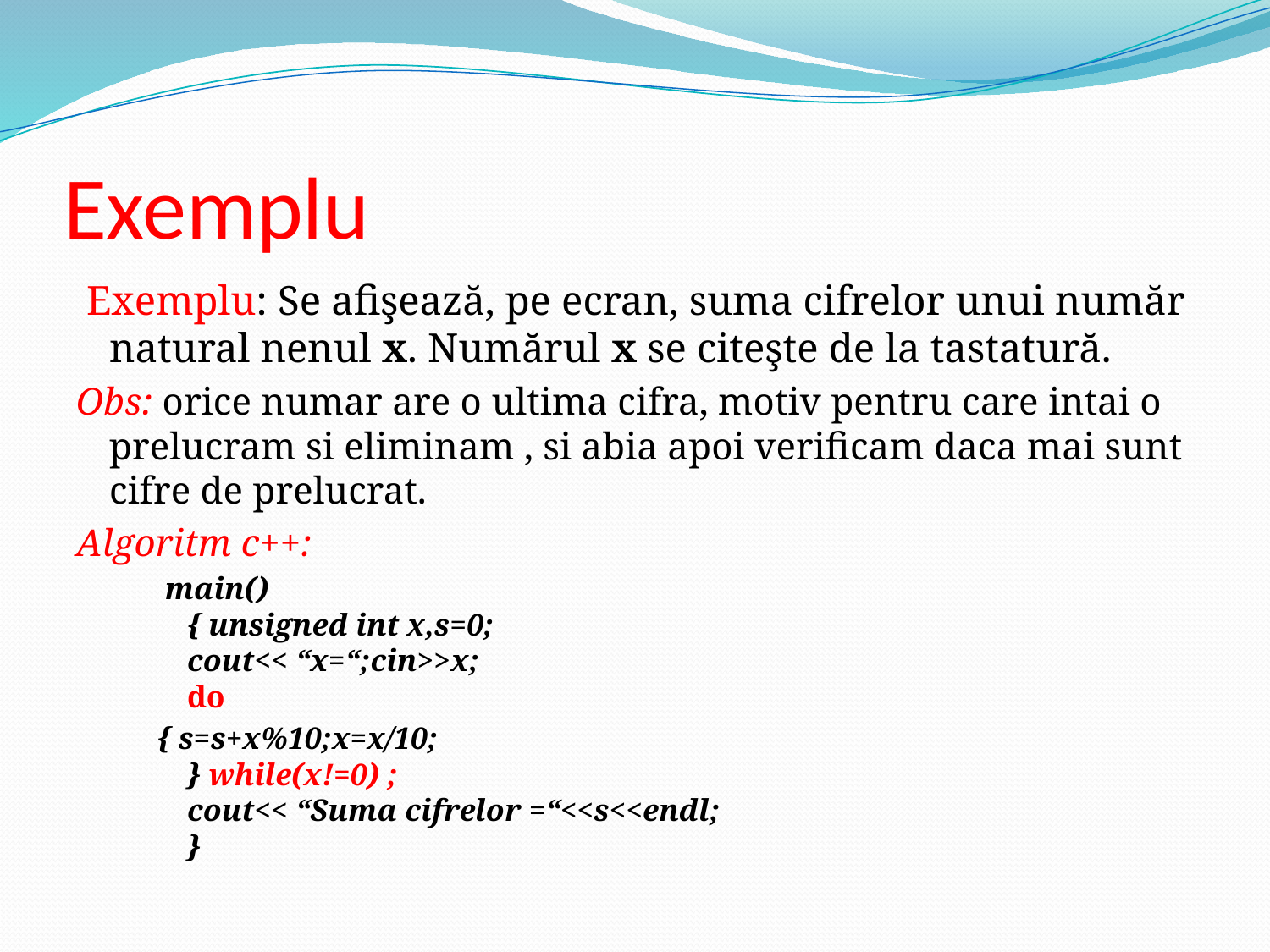

# Exemplu
 Exemplu: Se afişează, pe ecran, suma cifrelor unui număr natural nenul x. Numărul x se citeşte de la tastatură.
Obs: orice numar are o ultima cifra, motiv pentru care intai o prelucram si eliminam , si abia apoi verificam daca mai sunt cifre de prelucrat.
Algoritm c++:
 main()
{ unsigned int x,s=0;
cout<< “x=“;cin>>x;
do
{ s=s+x%10;x=x/10;
} while(x!=0) ;
cout<< “Suma cifrelor =“<<s<<endl;
}